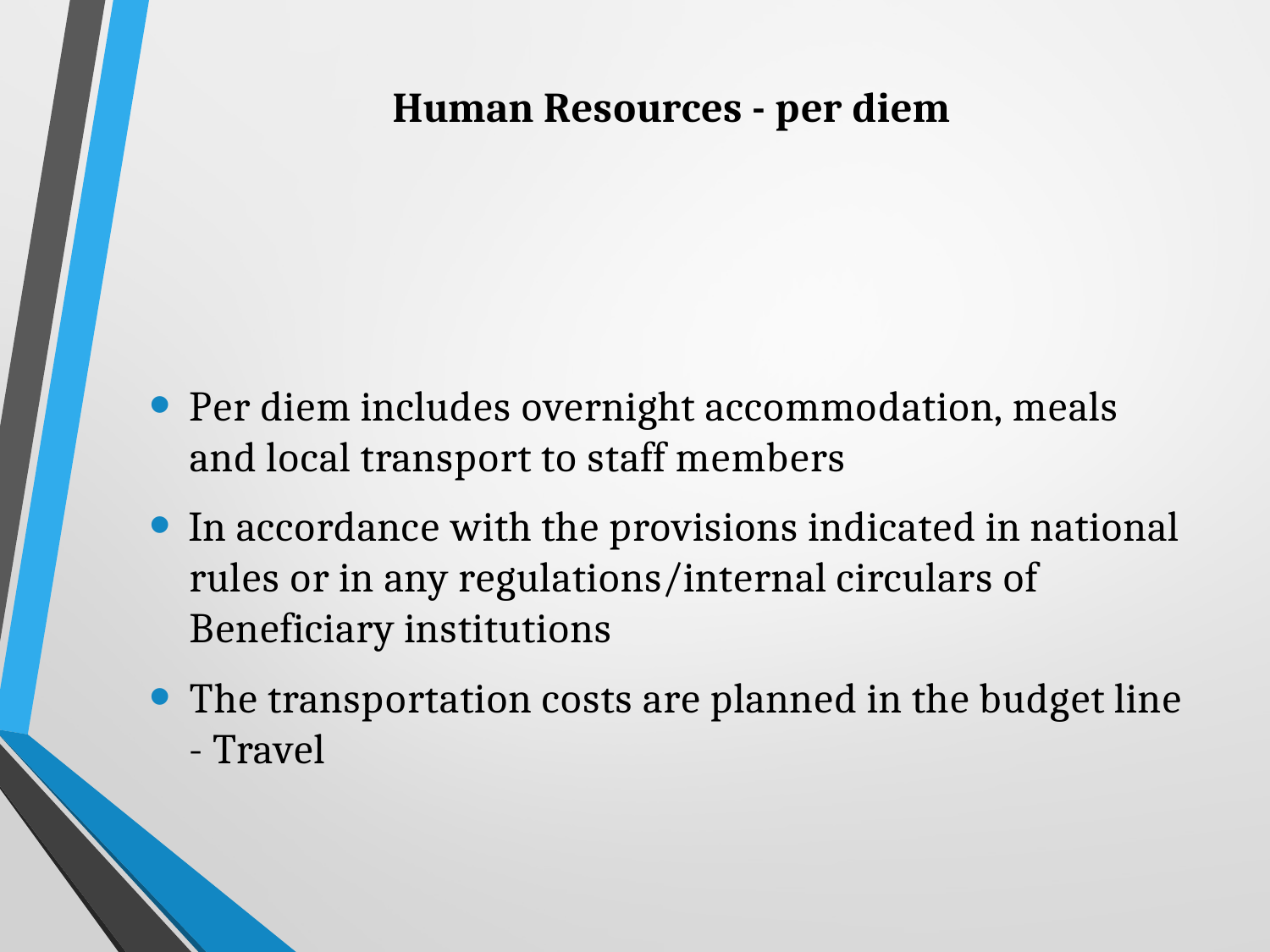

# Human Resources - per diem
Per diem includes overnight accommodation, meals and local transport to staff members
In accordance with the provisions indicated in national rules or in any regulations/internal circulars of Beneficiary institutions
The transportation costs are planned in the budget line - Travel